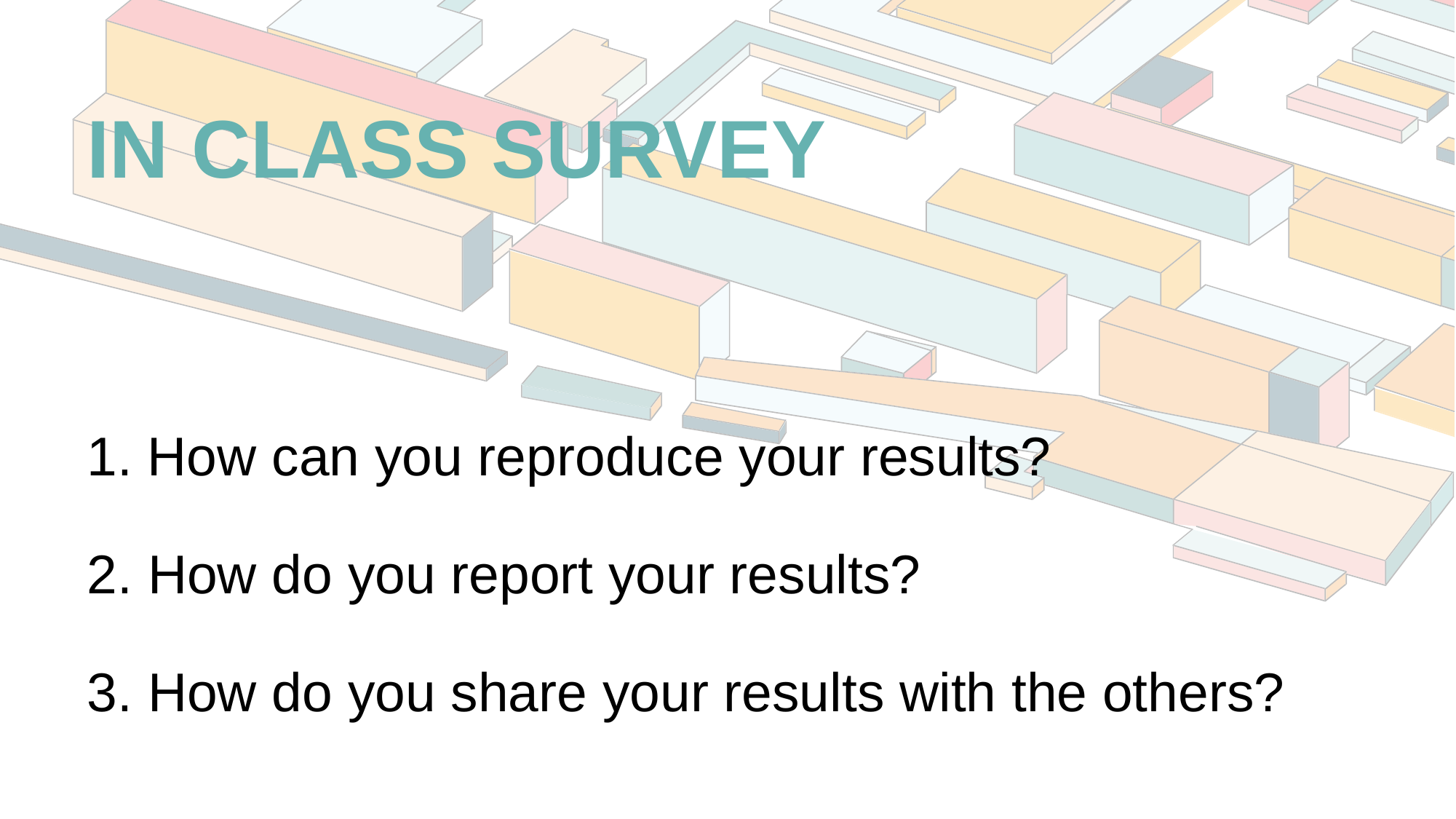

IN CLASS SURVEY
# 1. How can you reproduce your results? 2. How do you report your results? 3. How do you share your results with the others?